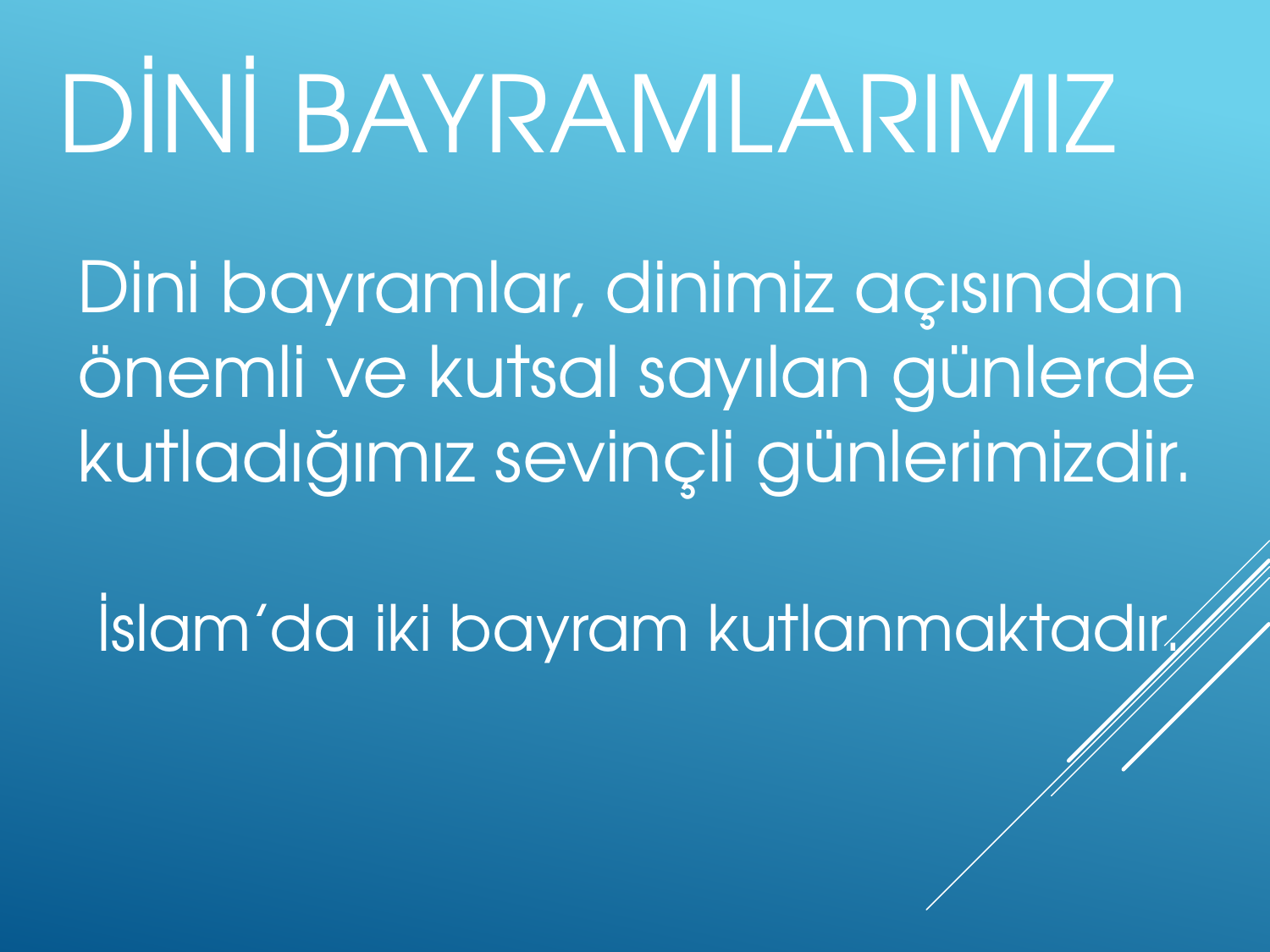

# DİNİ BAYRAMLARIMIZ
Dini bayramlar, dinimiz açısından önemli ve kutsal sayılan günlerde kutladığımız sevinçli günlerimizdir.

 İslam’da iki bayram kutlanmaktadır.